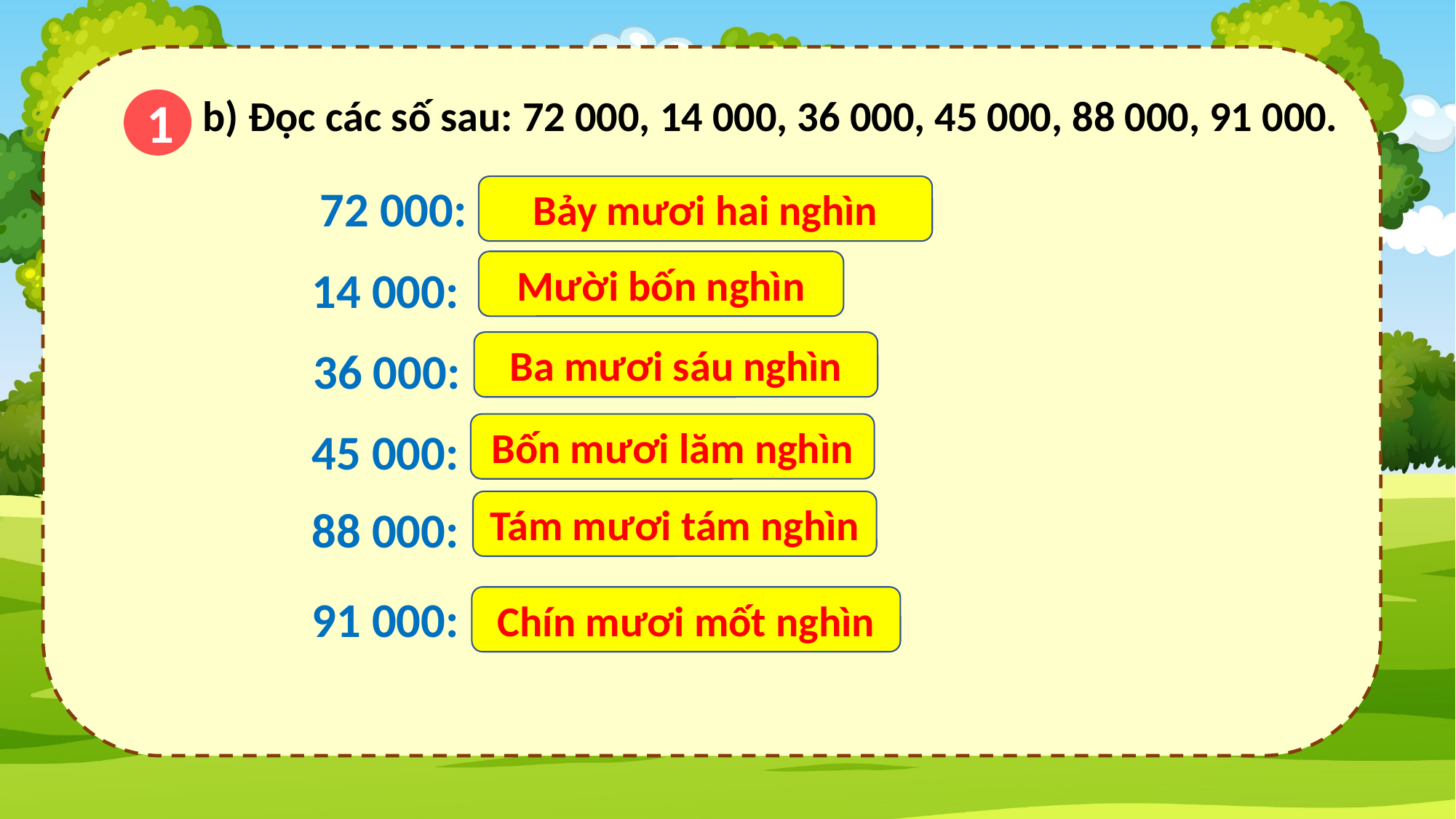

1

b) Đọc các số sau: 72 000, 14 000, 36 000, 45 000, 88 000, 91 000.
72 000:
Bảy mươi hai nghìn
Mười bốn nghìn
14 000:
Ba mươi sáu nghìn
36 000:
Bốn mươi lăm nghìn
45 000:
Tám mươi tám nghìn
88 000:
91 000:
Chín mươi mốt nghìn